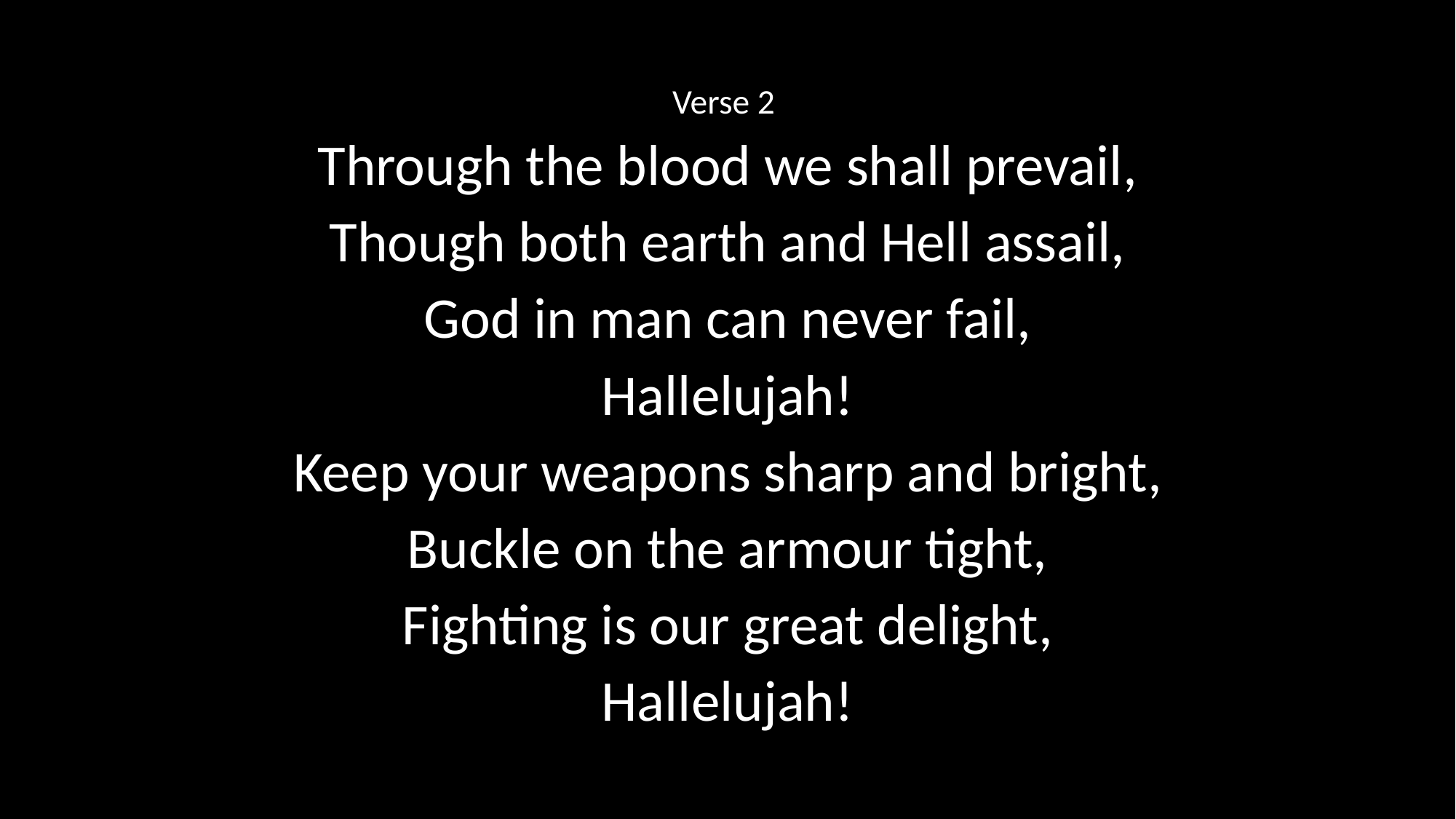

Verse 2
Through the blood we shall prevail,
Though both earth and Hell assail,
God in man can never fail,
Hallelujah!
Keep your weapons sharp and bright,
Buckle on the armour tight,
Fighting is our great delight,
Hallelujah!